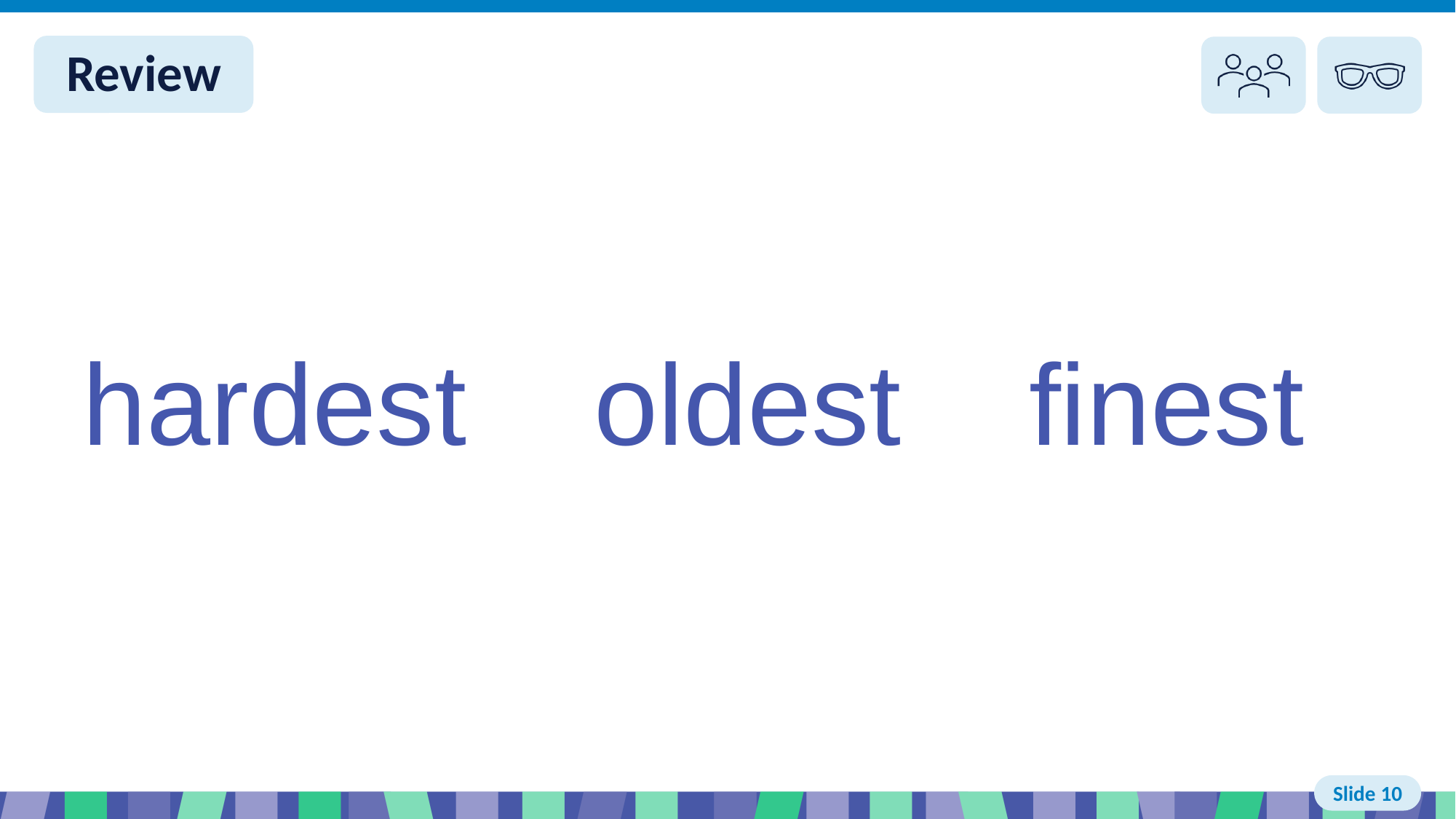

Slide 10 Review You do
hardest    oldest    finest